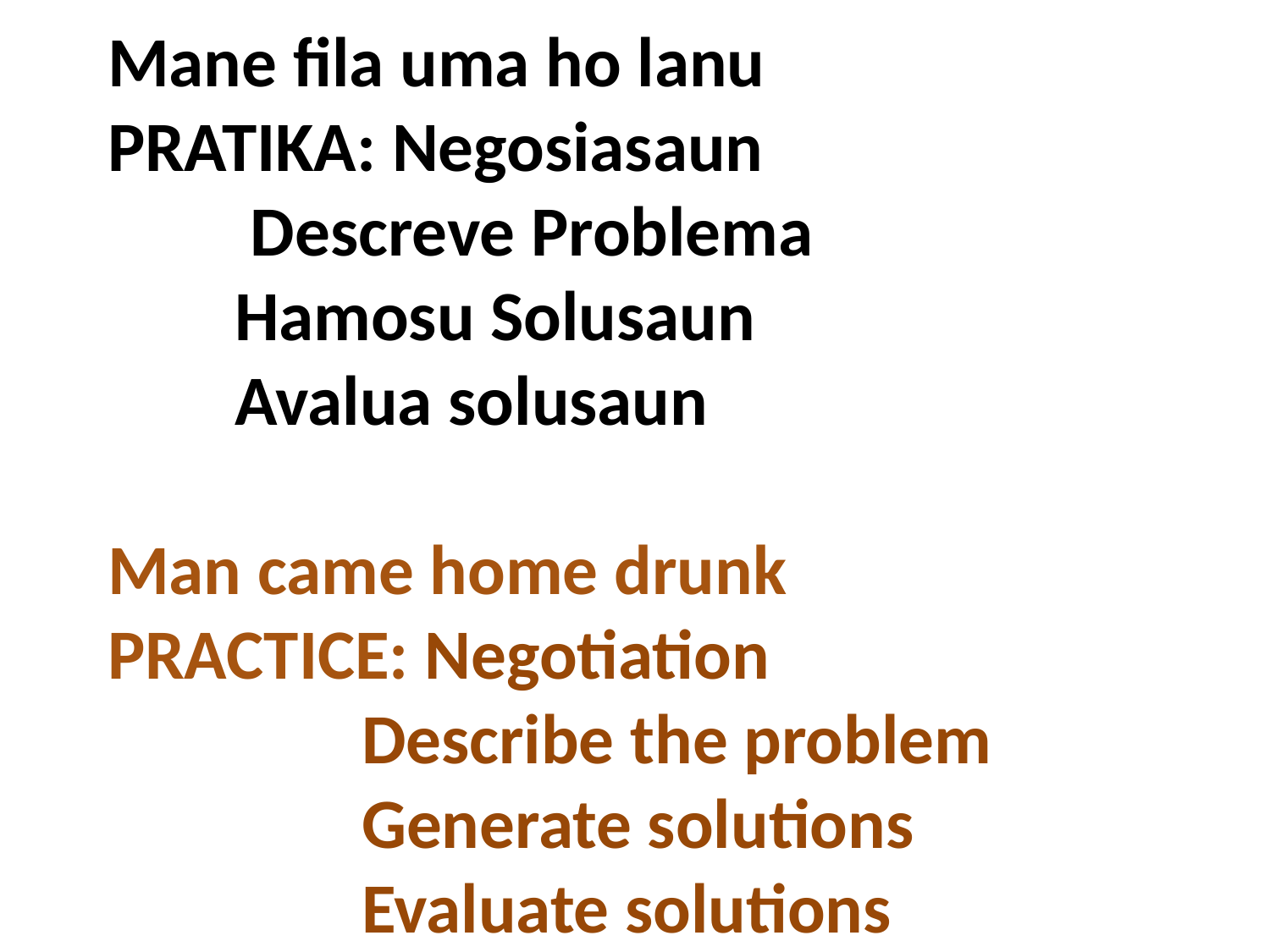

Mane fila uma ho lanu
PRATIKA: Negosiasaun
	 Descreve Problema
	Hamosu Solusaun
	Avalua solusaun
Man came home drunk
PRACTICE: Negotiation
		Describe the problem
		Generate solutions
		Evaluate solutions